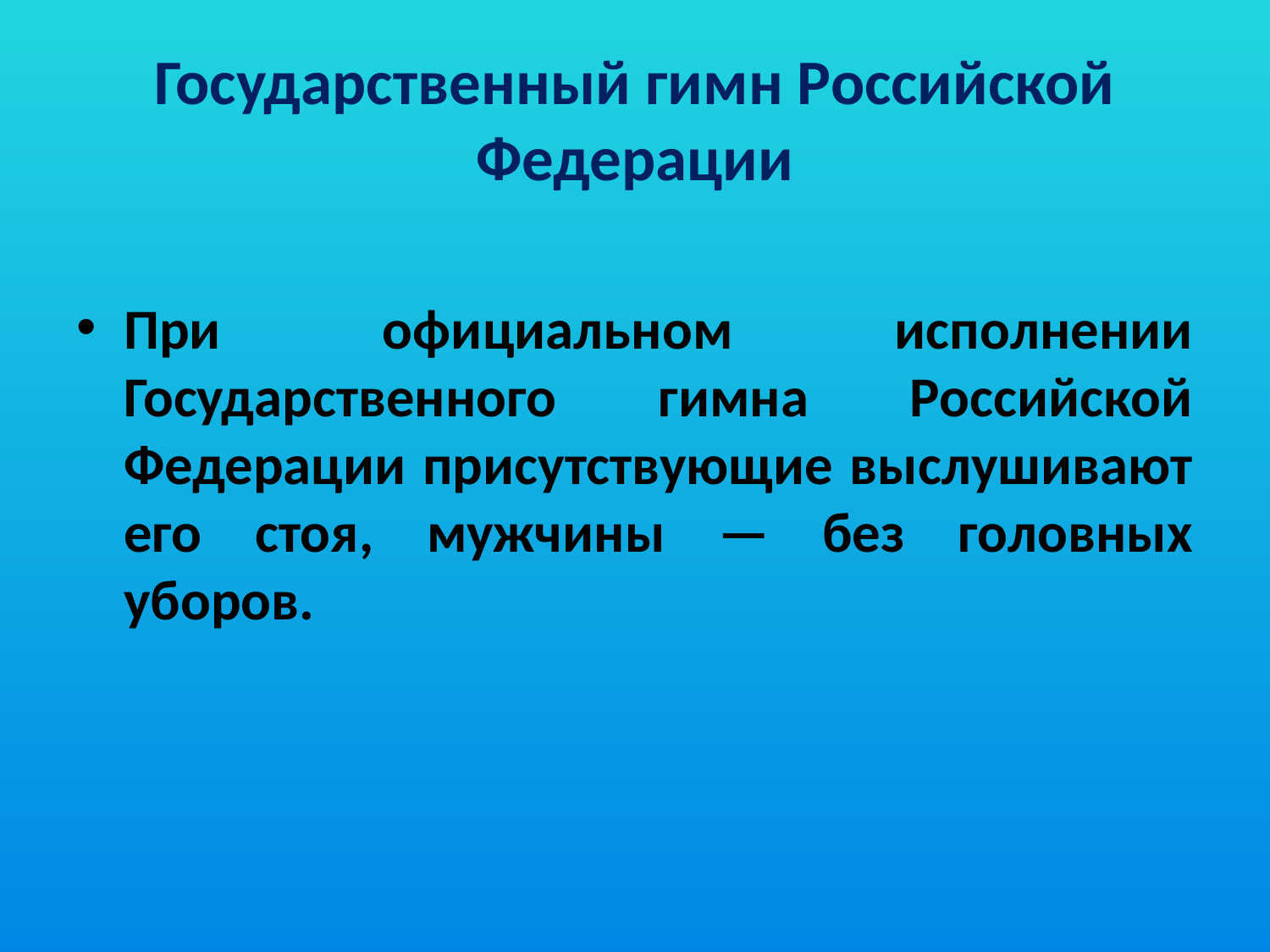

# Государственный гимн Российской Федерации
При официальном исполнении Государственного гимна Российской Федерации присутствующие выслушивают его стоя, мужчины — без головных уборов.